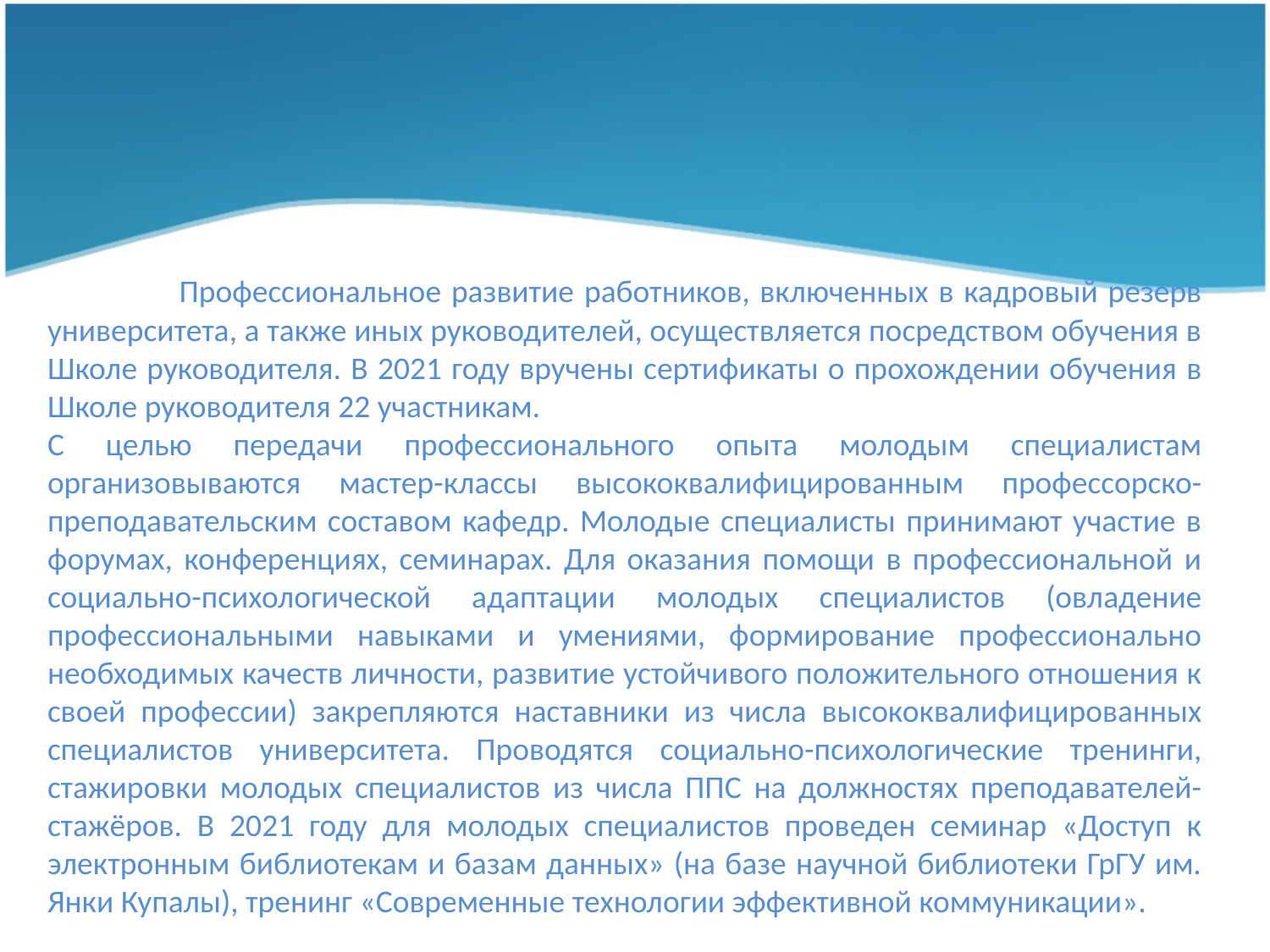

Профессиональное развитие работников, включенных в кадровый резерв университета, а также иных руководителей, осуществляется посредством обучения в Школе руководителя. В 2021 году вручены сертификаты о прохождении обучения в Школе руководителя 22 участникам.
С целью передачи профессионального опыта молодым специалистам организовываются мастер-классы высококвалифицированным профессорско-преподавательским составом кафедр. Молодые специалисты принимают участие в форумах, конференциях, семинарах. Для оказания помощи в профессиональной и социально-психологической адаптации молодых специалистов (овладение профессиональными навыками и умениями, формирование профессионально необходимых качеств личности, развитие устойчивого положительного отношения к своей профессии) закрепляются наставники из числа высококвалифицированных специалистов университета. Проводятся социально-психологические тренинги, стажировки молодых специалистов из числа ППС на должностях преподавателей-стажёров. В 2021 году для молодых специалистов проведен семинар «Доступ к электронным библиотекам и базам данных» (на базе научной библиотеки ГрГУ им. Янки Купалы), тренинг «Современные технологии эффективной коммуникации».